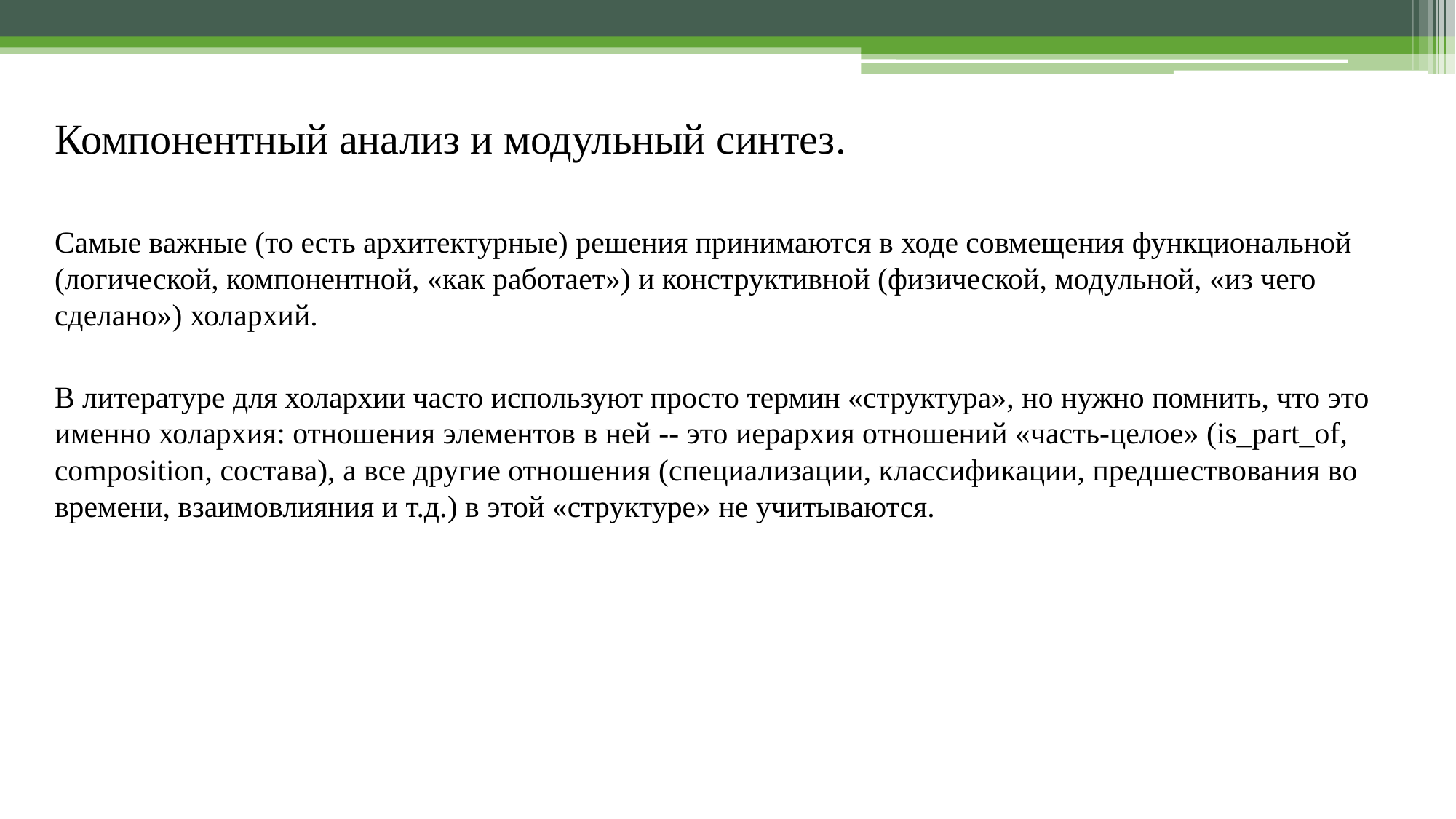

Компонентный анализ и модульный синтез.

Самые важные (то есть архитектурные) решения принимаются в ходе совмещения функциональной (логической, компонентной, «как работает») и конструктивной (физической, модульной, «из чего сделано») холархий.

В литературе для холархии часто используют просто термин «структура», но нужно помнить, что это именно холархия: отношения элементов в ней -- это иерархия отношений «часть-целое» (is_part_of, composition, состава), а все другие отношения (специализации, классификации, предшествования во времени, взаимовлияния и т.д.) в этой «структуре» не учитываются.